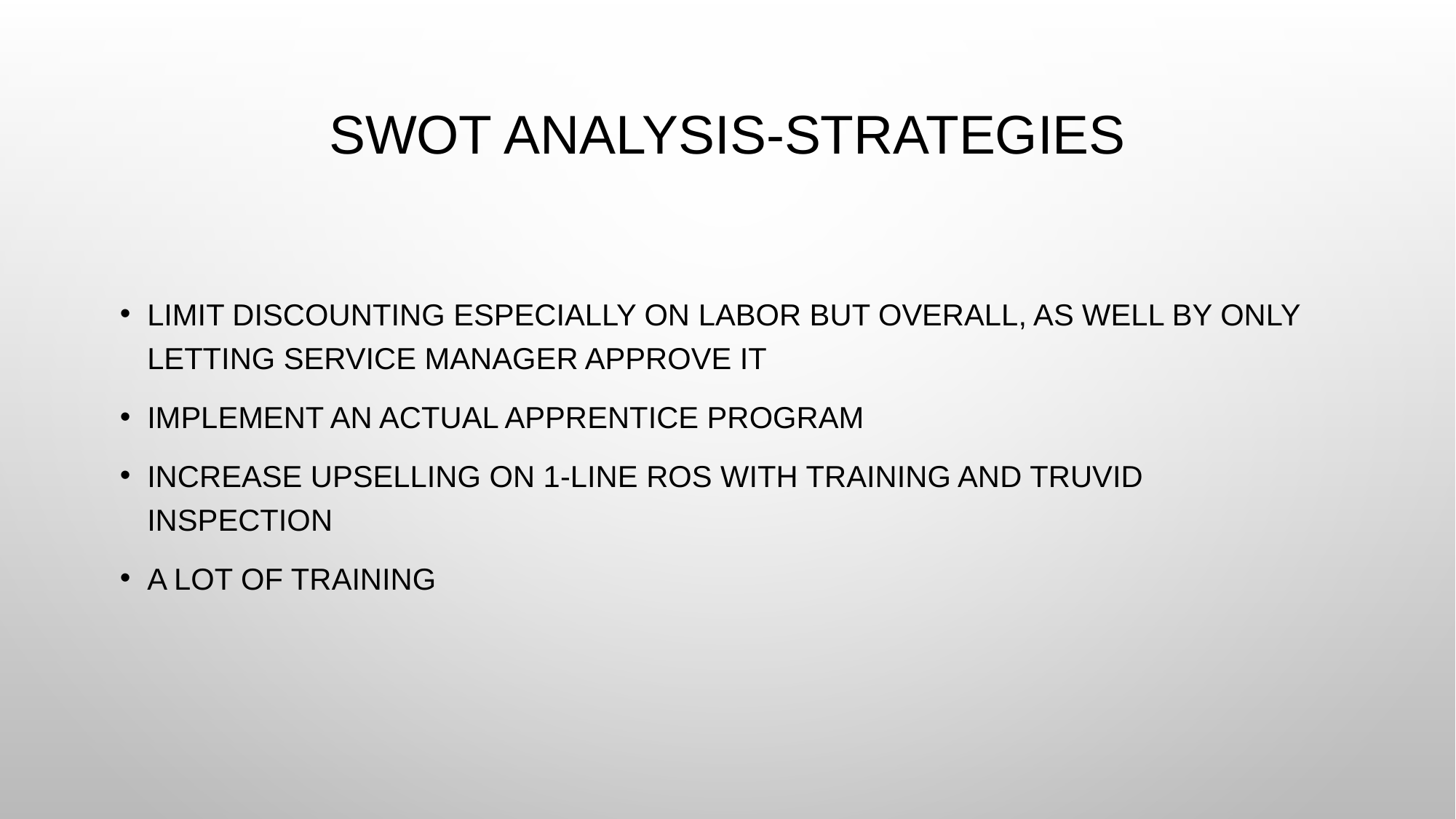

# SWOT Analysis-Strategies
LIMIT DISCOUNTING ESPECIALLY ON LABOR BUT OVERALL, AS WELL BY ONLY LETTING SERVICE MANAGER APPROVE IT
IMPLEMENT AN ACTUAL APPRENTICE PROGRAM
INCREASE UPSELLING ON 1-LINE ROS WITH TRAINING AND TRUVID INSPECTION
A LOT OF TRAINING